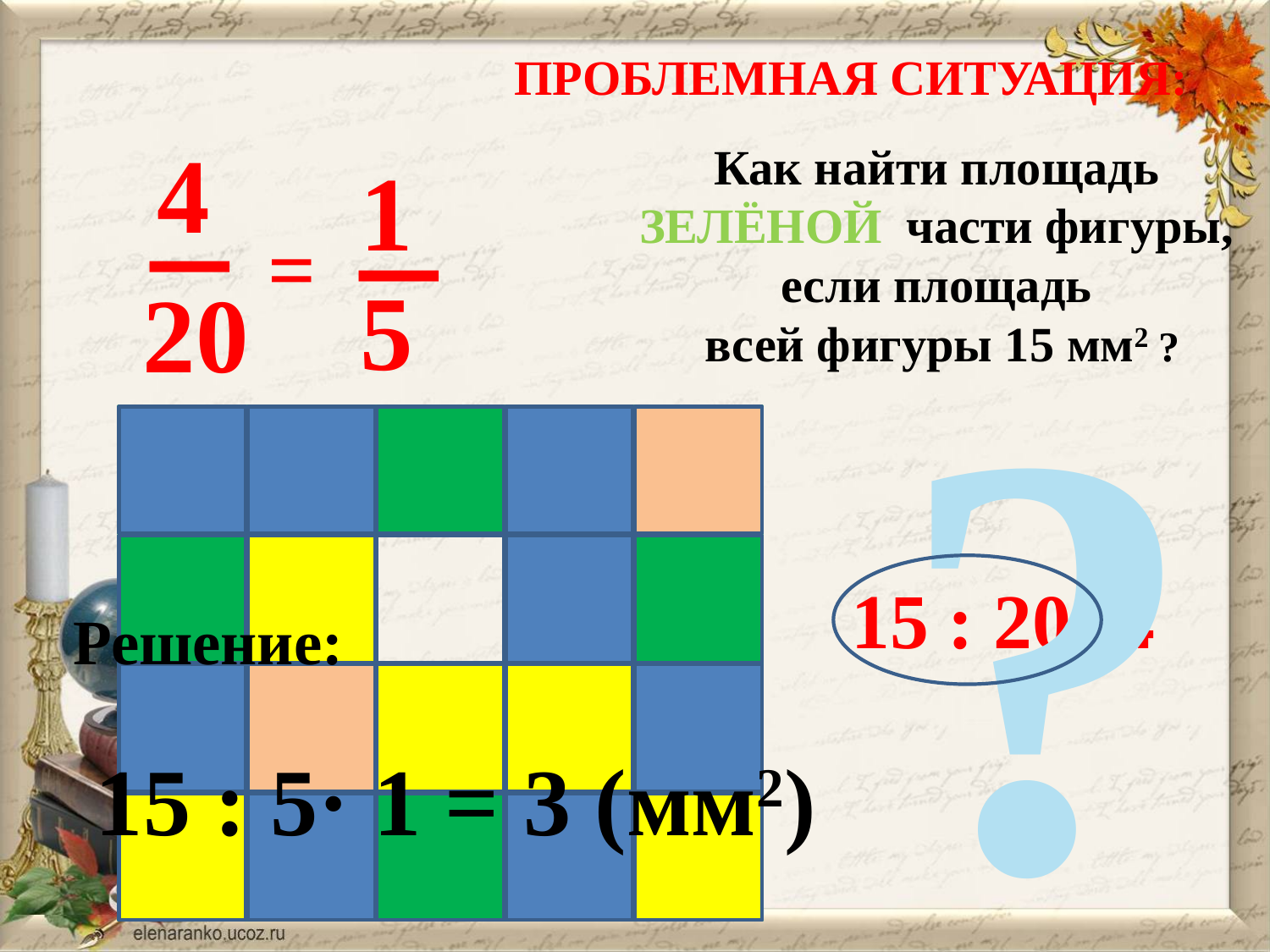

ПРОБЛЕМНАЯ СИТУАЦИЯ:
_
20
4
_
5
1
Как найти площадь
 ЗЕЛЁНОЙ  части фигуры,
если площадь
 всей фигуры 15 мм2 ?
=
?

15 : 20· 4
Решение:
15 : 5· 1 = 3 (мм2)